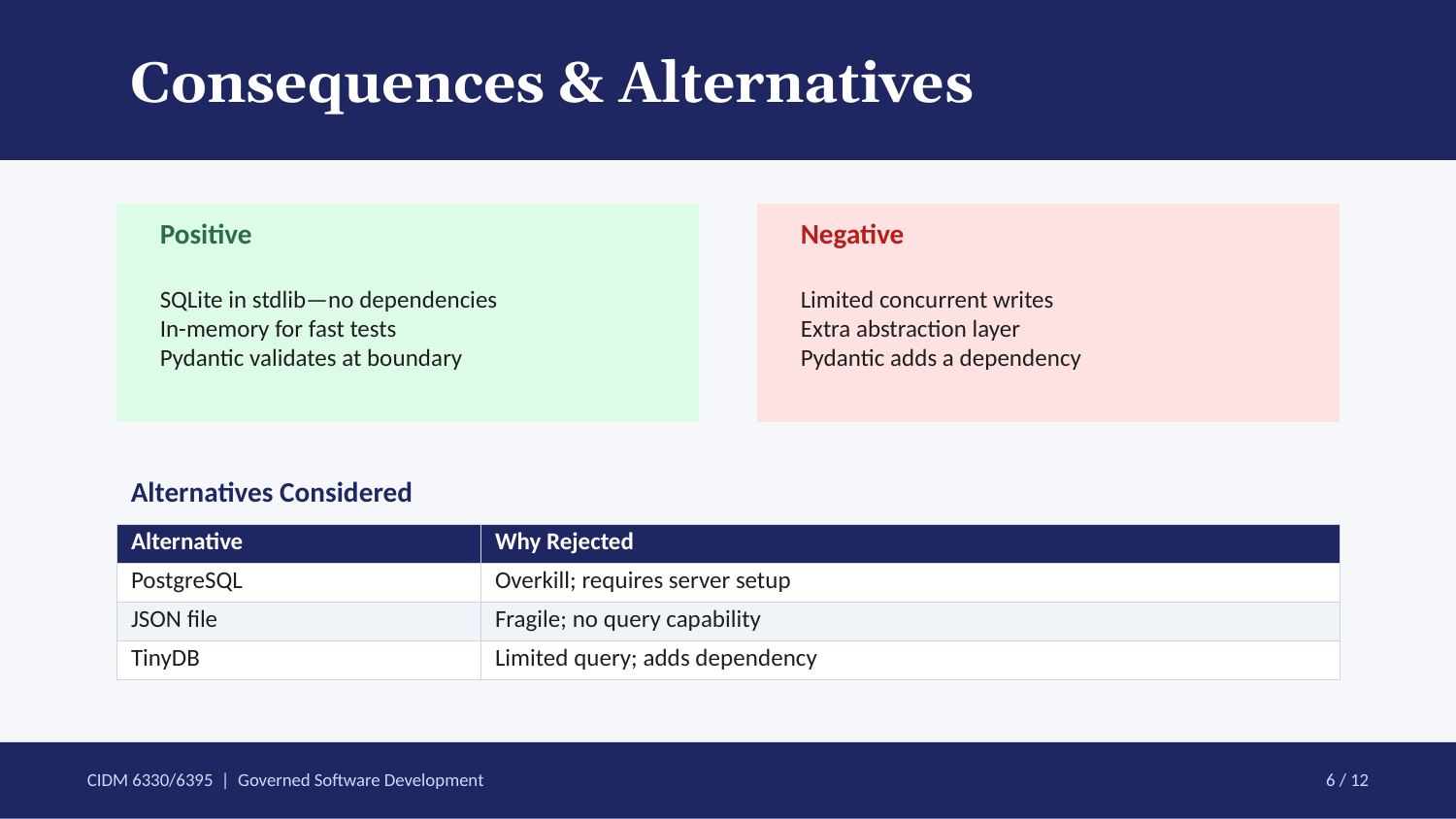

Consequences & Alternatives

Positive
Negative
SQLite in stdlib—no dependencies
In-memory for fast tests
Pydantic validates at boundary
Limited concurrent writes
Extra abstraction layer
Pydantic adds a dependency
Alternatives Considered
| Alternative | Why Rejected |
| --- | --- |
| PostgreSQL | Overkill; requires server setup |
| JSON file | Fragile; no query capability |
| TinyDB | Limited query; adds dependency |

CIDM 6330/6395  |  Governed Software Development
6 / 12